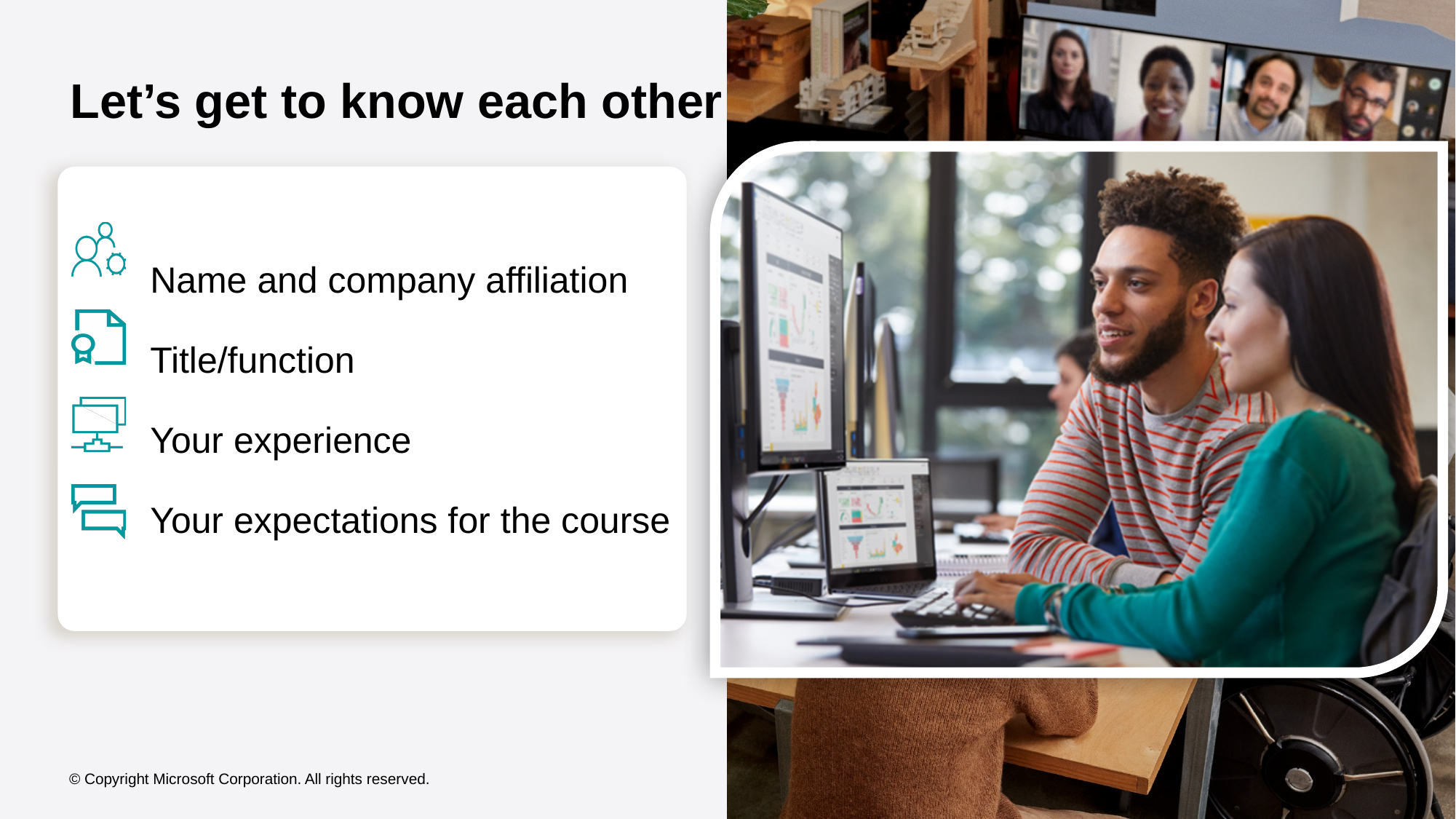

# Let’s get to know each other
Name and company affiliation
Title/function
Your experience
Your expectations for the course

© Copyright Microsoft Corporation. All rights reserved.